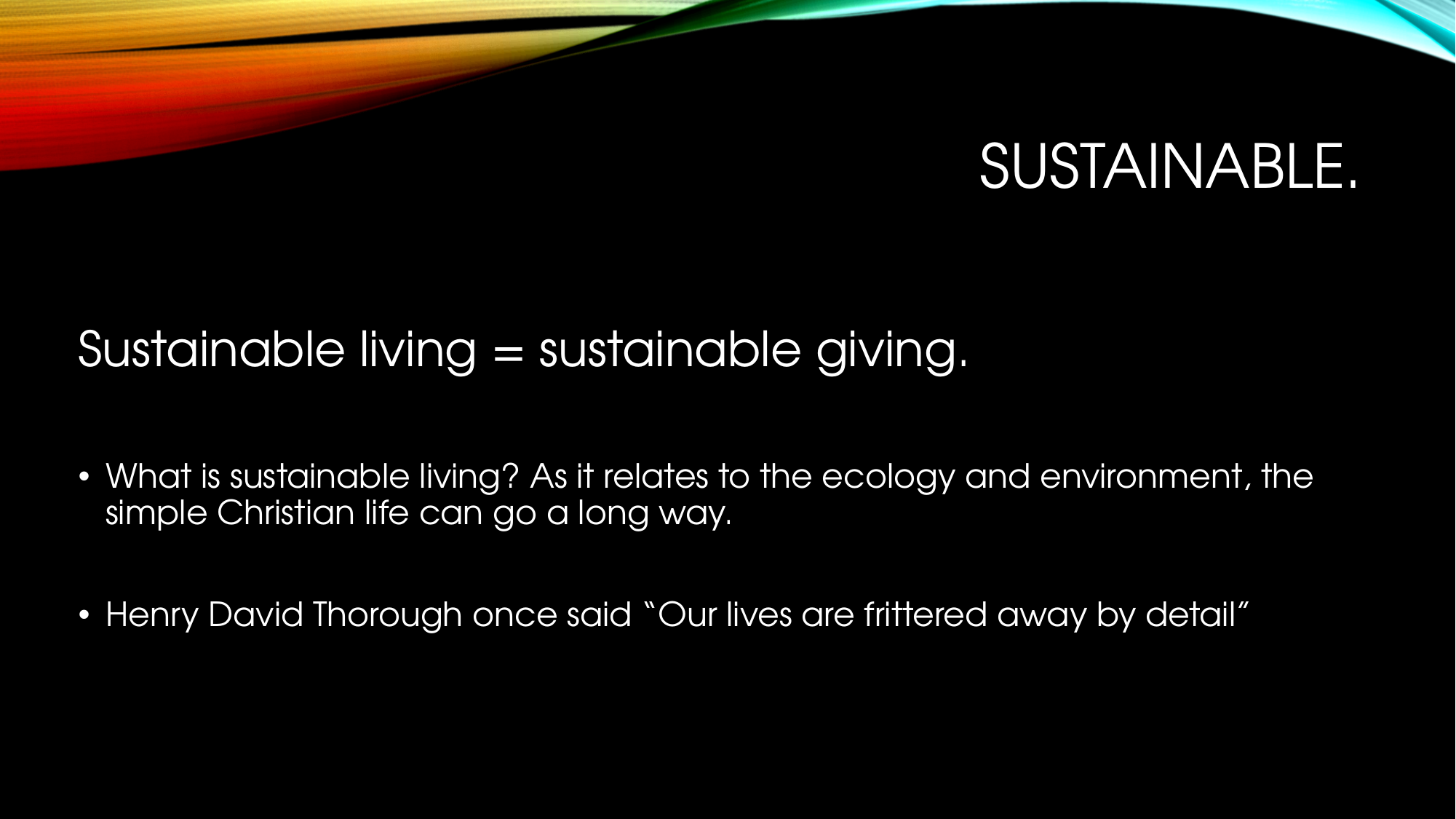

# SUSTAINABLE.

Sustainable living = sustainable giving.

What is sustainable living? As it relates to the ecology and environment, the simple Christian life can go a long way.

Henry David Thorough once said “Our lives are frittered away by detail”